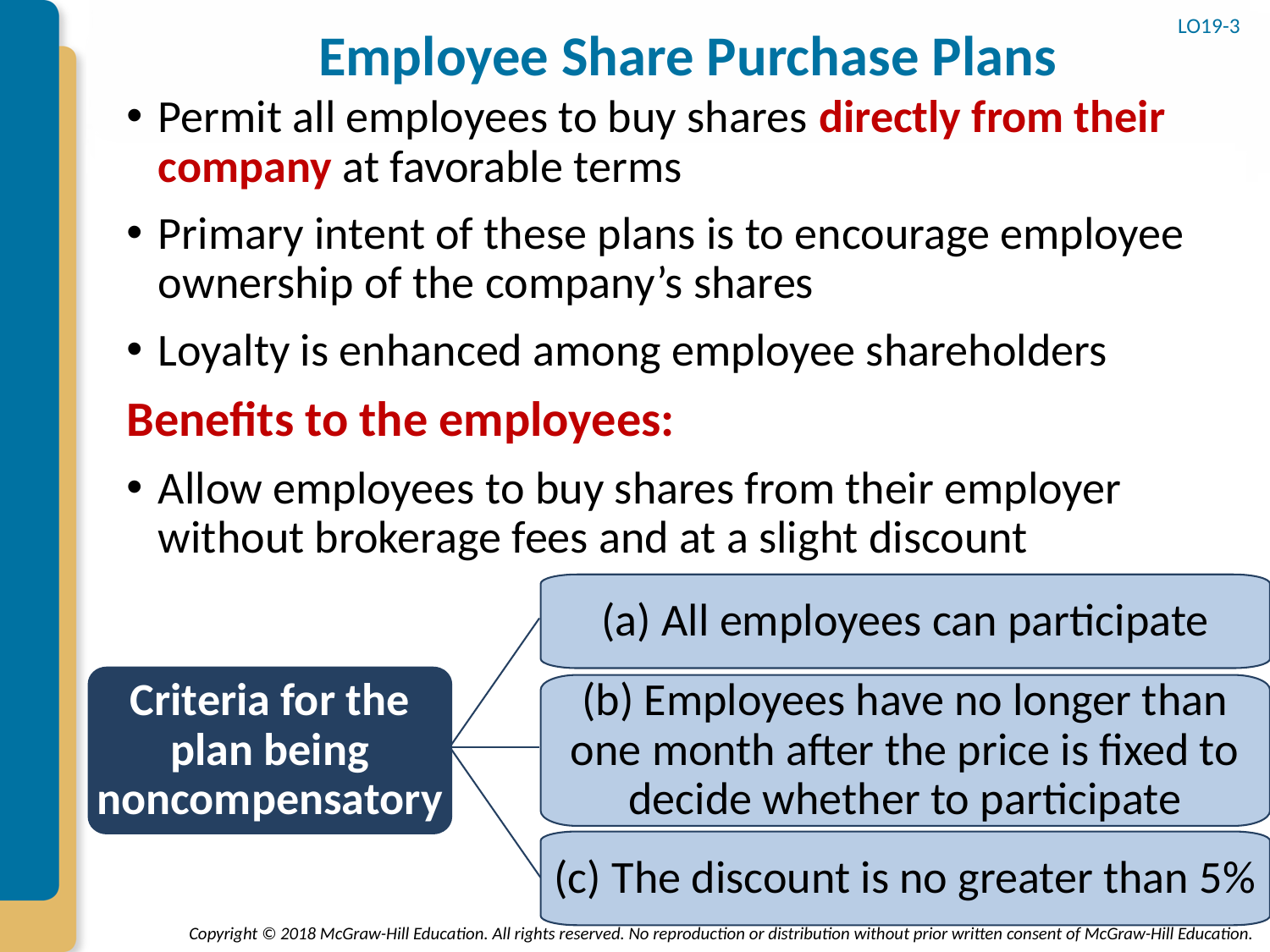

# Employee Share Purchase Plans
LO19-3
Permit all employees to buy shares directly from their company at favorable terms
Primary intent of these plans is to encourage employee ownership of the company’s shares
Loyalty is enhanced among employee shareholders
Benefits to the employees:
Allow employees to buy shares from their employer without brokerage fees and at a slight discount
(a) All employees can participate
Criteria for the plan being noncompensatory

(b) Employees have no longer than one month after the price is fixed to decide whether to participate

(c) The discount is no greater than 5%